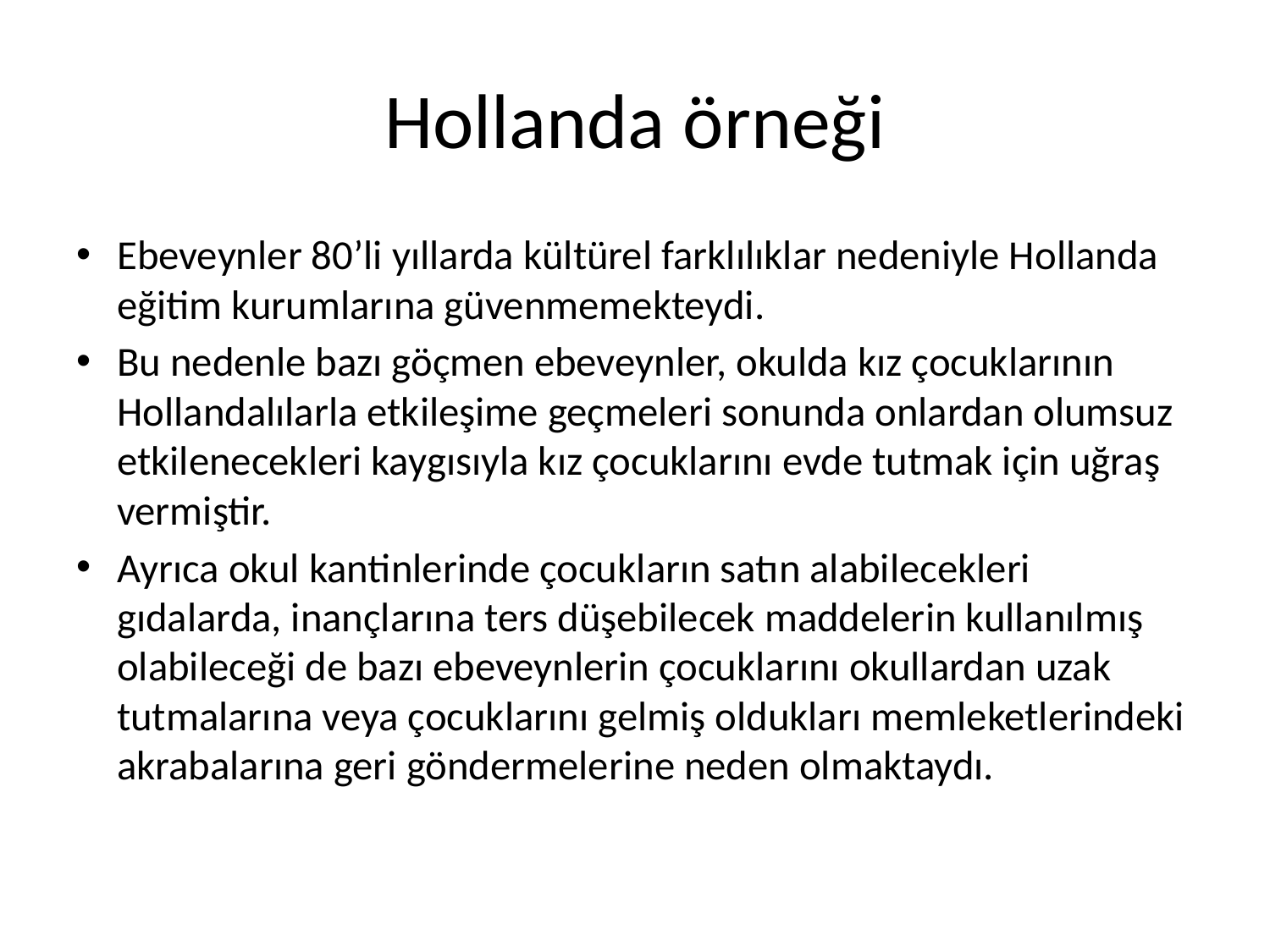

# Hollanda örneği
Ebeveynler 80’li yıllarda kültürel farklılıklar nedeniyle Hollanda eğitim kurumlarına güvenmemekteydi.
Bu nedenle bazı göçmen ebeveynler, okulda kız çocuklarının Hollandalılarla etkileşime geçmeleri sonunda onlardan olumsuz etkilenecekleri kaygısıyla kız çocuklarını evde tutmak için uğraş vermiştir.
Ayrıca okul kantinlerinde çocukların satın alabilecekleri gıdalarda, inançlarına ters düşebilecek maddelerin kullanılmış olabileceği de bazı ebeveynlerin çocuklarını okullardan uzak tutmalarına veya çocuklarını gelmiş oldukları memleketlerindeki akrabalarına geri göndermelerine neden olmaktaydı.